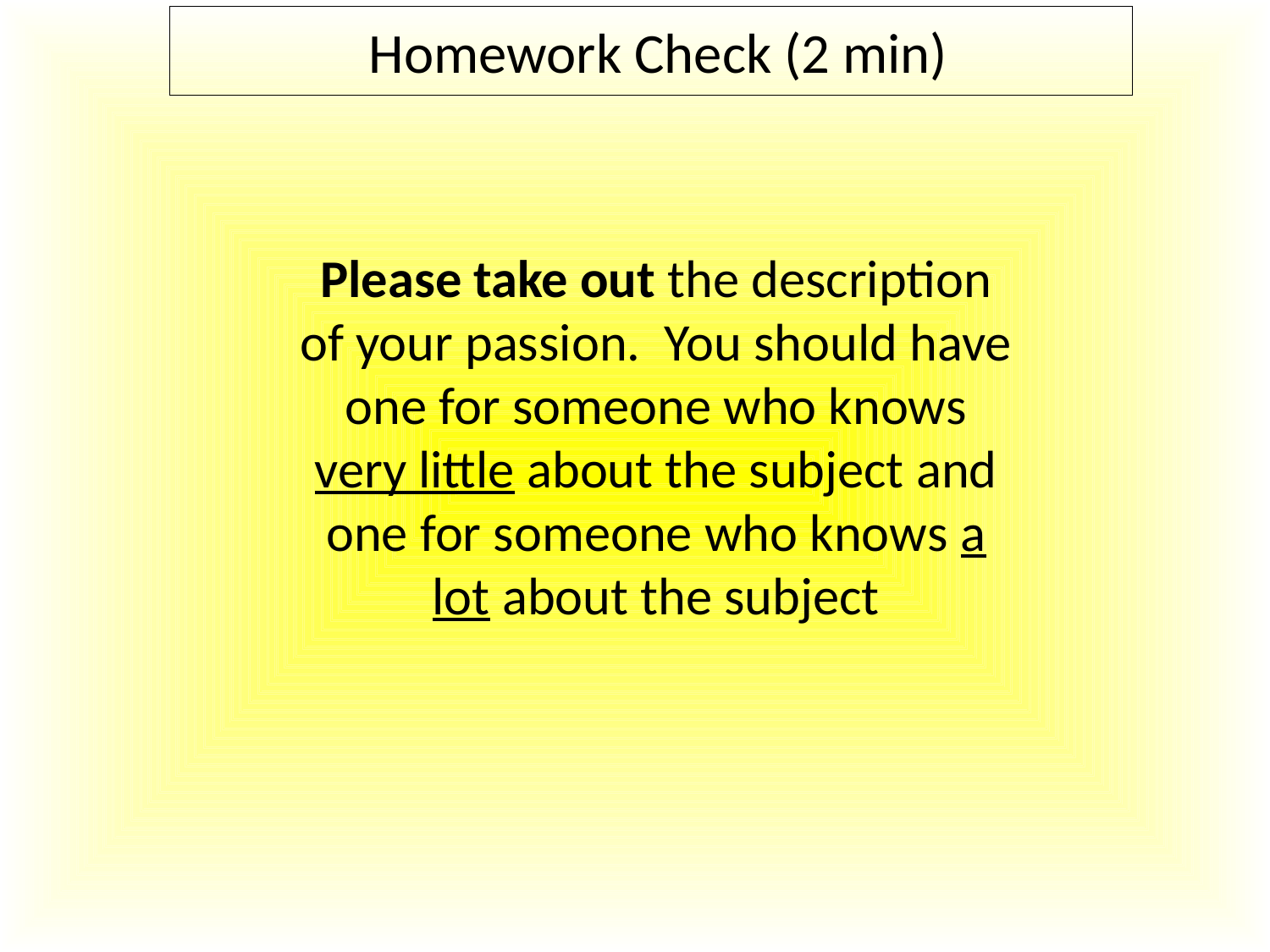

# Homework Check (2 min)
Please take out the description of your passion.  You should have one for someone who knows very little about the subject and one for someone who knows a lot about the subject